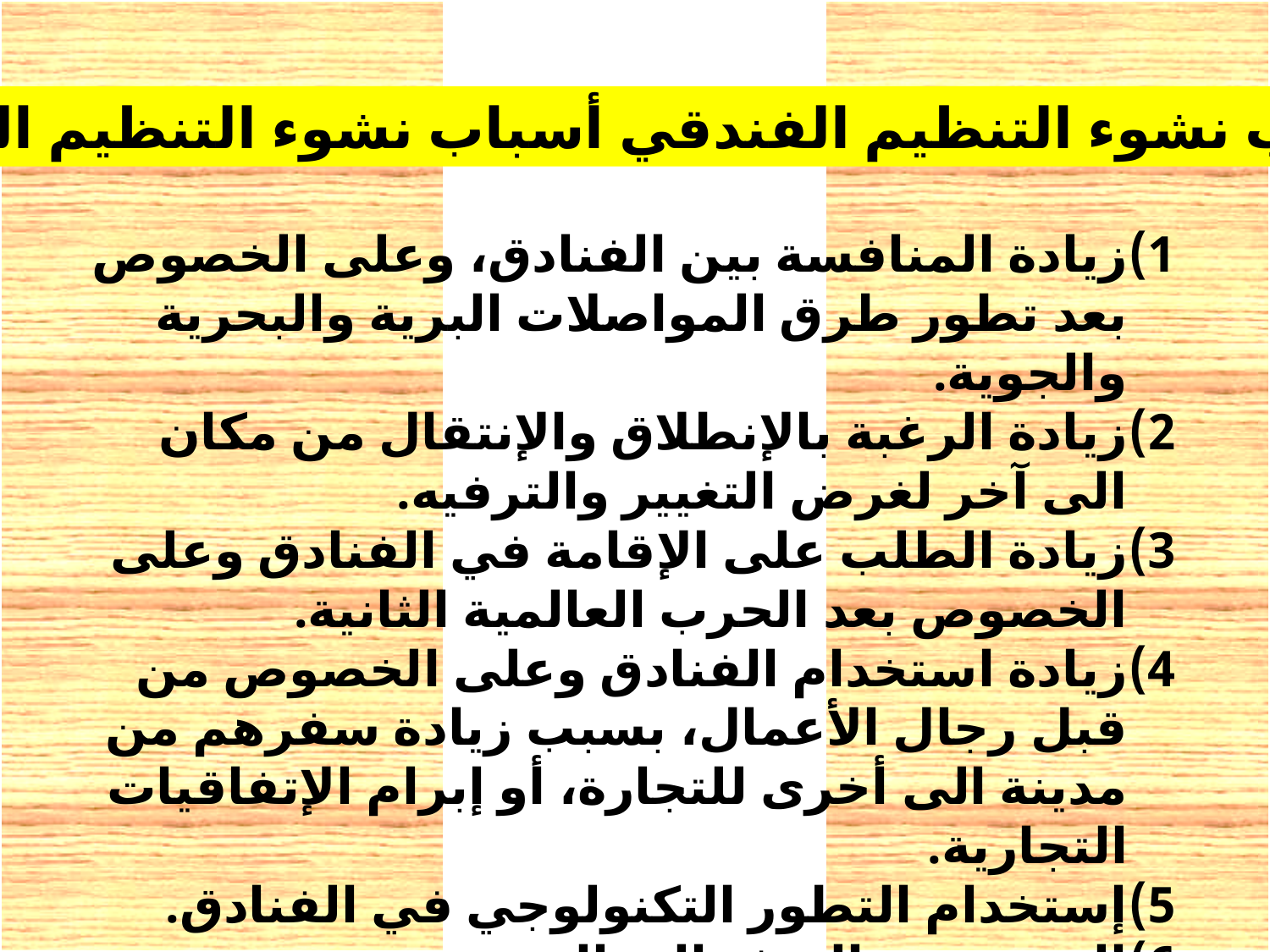

أسباب نشوء التنظيم الفندقي أسباب نشوء التنظيم الفندقي
زيادة المنافسة بين الفنادق، وعلى الخصوص بعد تطور طرق المواصلات البرية والبحرية والجوية.
زيادة الرغبة بالإنطلاق والإنتقال من مكان الى آخر لغرض التغيير والترفيه.
زيادة الطلب على الإقامة في الفنادق وعلى الخصوص بعد الحرب العالمية الثانية.
زيادة استخدام الفنادق وعلى الخصوص من قبل رجال الأعمال، بسبب زيادة سفرهم من مدينة الى أخرى للتجارة، أو إبرام الإتفاقيات التجارية.
إستخدام التطور التكنولوجي في الفنادق.
الهجرة من الريف الى المدينة.